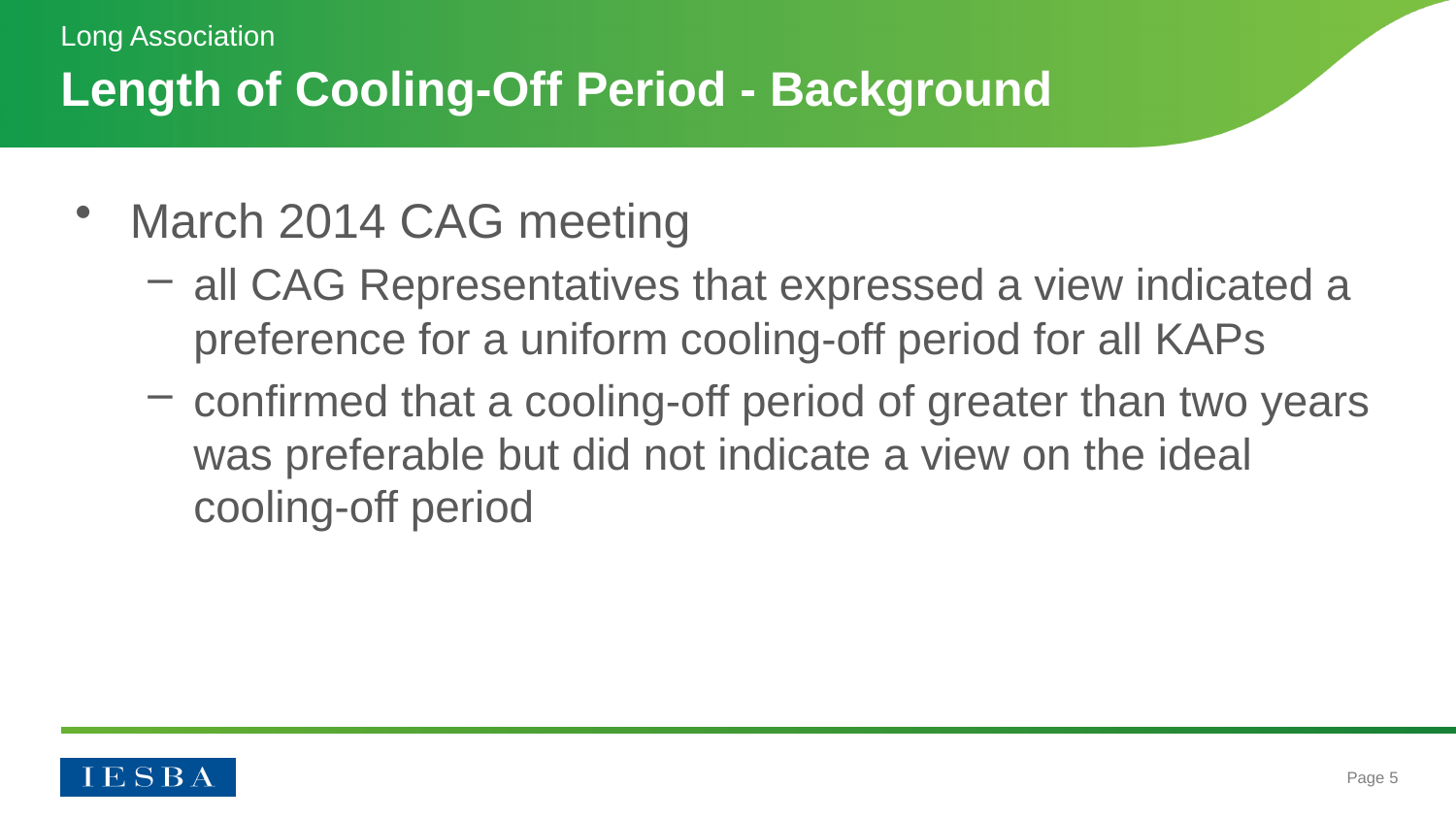

Long Association
# Length of Cooling-Off Period - Background
March 2014 CAG meeting
all CAG Representatives that expressed a view indicated a preference for a uniform cooling-off period for all KAPs
confirmed that a cooling-off period of greater than two years was preferable but did not indicate a view on the ideal cooling-off period